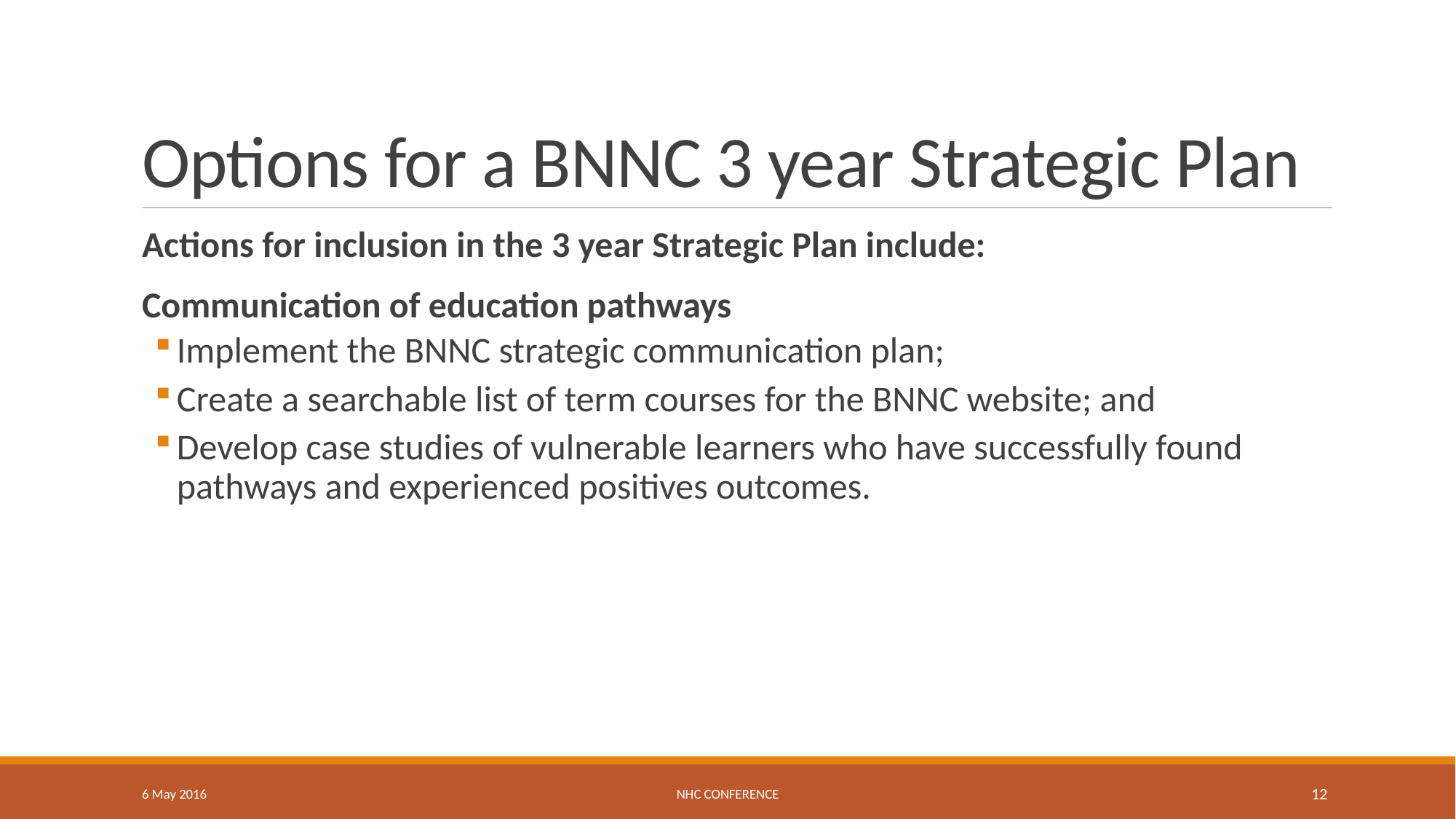

# Options for a BNNC 3 year Strategic Plan
Actions for inclusion in the 3 year Strategic Plan include:
Communication of education pathways
Implement the BNNC strategic communication plan;
Create a searchable list of term courses for the BNNC website; and
Develop case studies of vulnerable learners who have successfully found pathways and experienced positives outcomes.

6 May 2016
NHC Conference
12